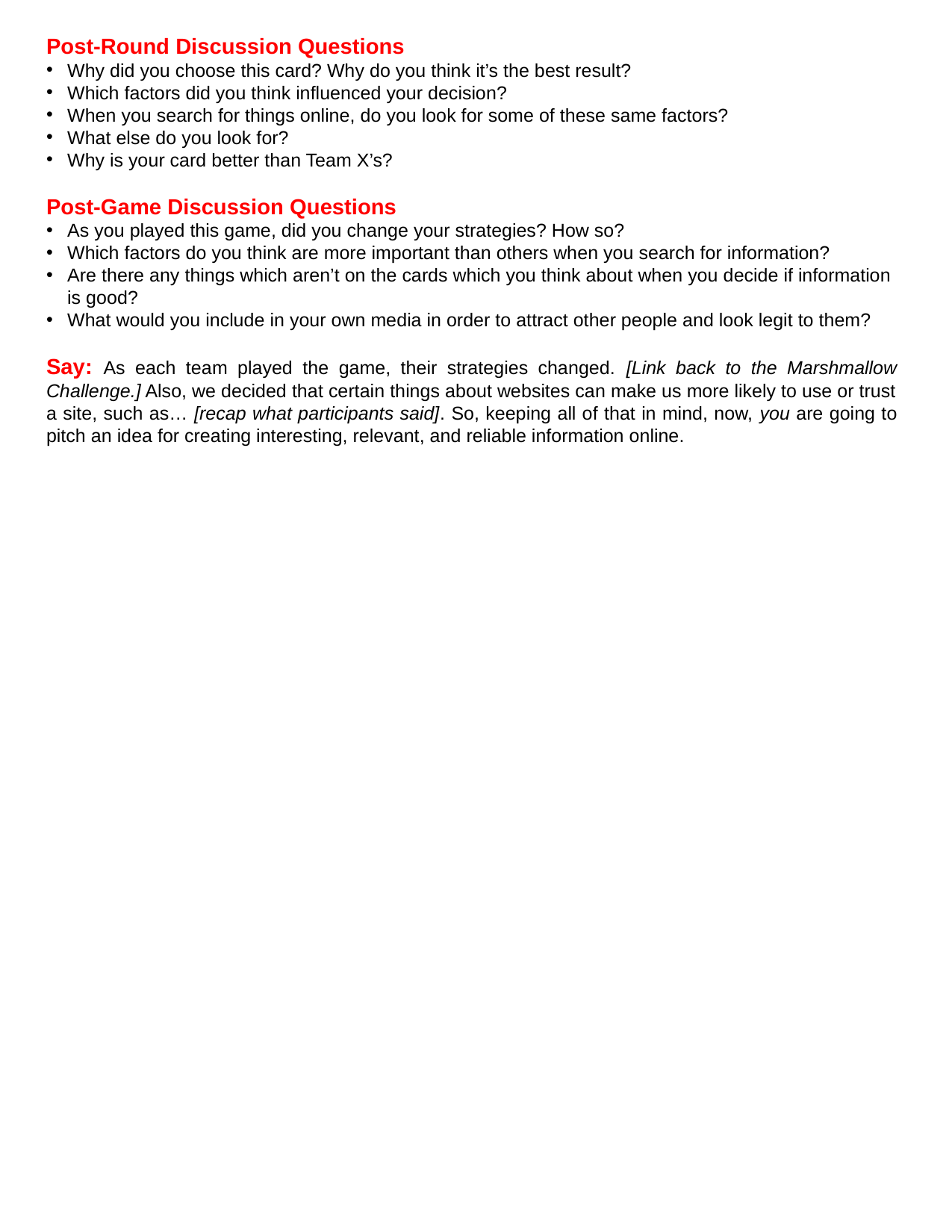

Post-Round Discussion Questions
Why did you choose this card? Why do you think it’s the best result?
Which factors did you think influenced your decision?
When you search for things online, do you look for some of these same factors?
What else do you look for?
Why is your card better than Team X’s?

Post-Game Discussion Questions
As you played this game, did you change your strategies? How so?
Which factors do you think are more important than others when you search for information?
Are there any things which aren’t on the cards which you think about when you decide if information is good?
What would you include in your own media in order to attract other people and look legit to them?

Say: As each team played the game, their strategies changed. [Link back to the Marshmallow Challenge.] Also, we decided that certain things about websites can make us more likely to use or trust a site, such as… [recap what participants said]. So, keeping all of that in mind, now, you are going to pitch an idea for creating interesting, relevant, and reliable information online.